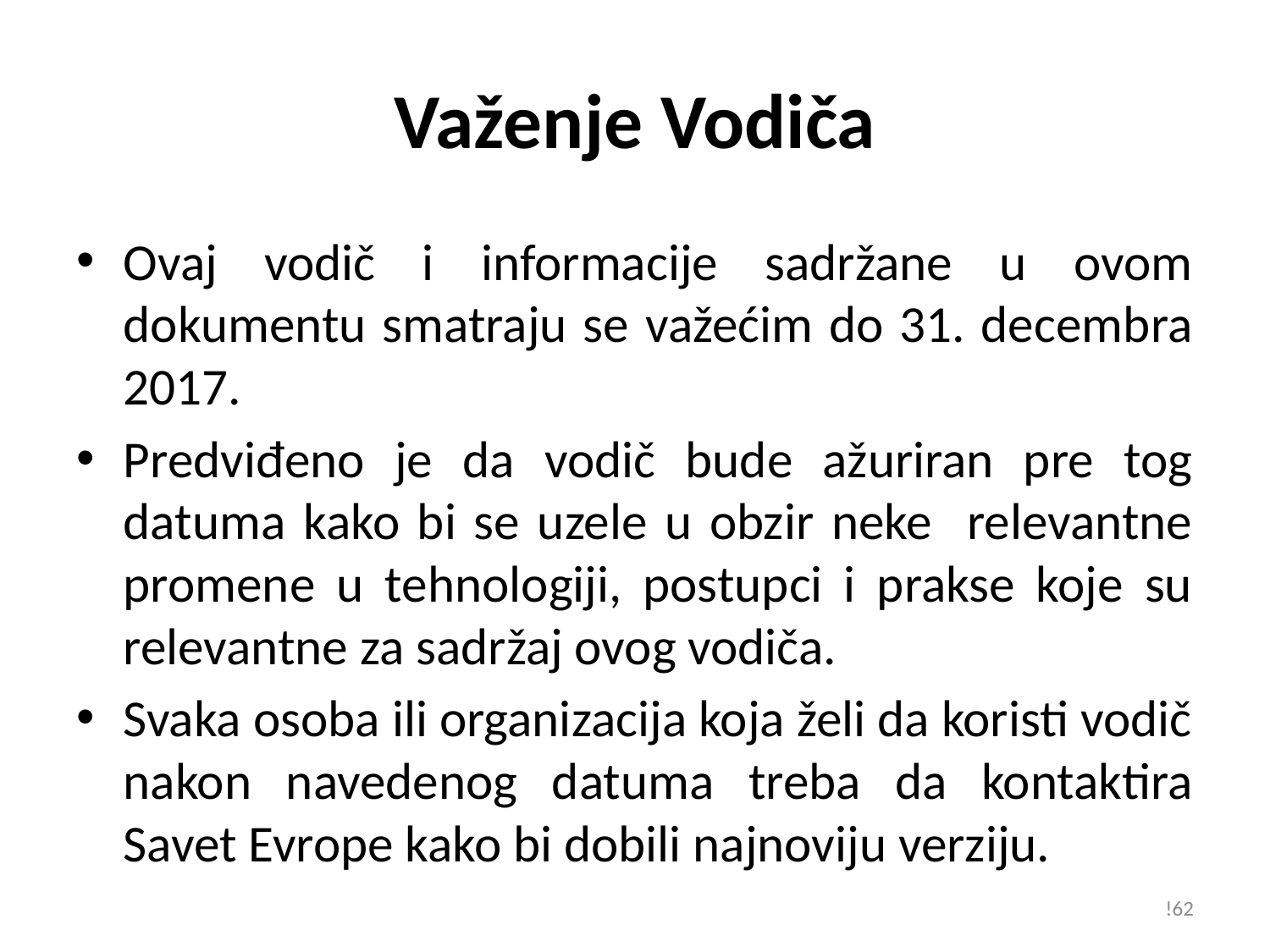

# Važenje Vodiča
Ovaj vodič i informacije sadržane u ovom dokumentu smatraju se važećim do 31. decembra 2017.
Predviđeno je da vodič bude ažuriran pre tog datuma kako bi se uzele u obzir neke  relevantne promene u tehnologiji, postupci i prakse koje su relevantne za sadržaj ovog vodiča.
Svaka osoba ili organizacija koja želi da koristi vodič nakon navedenog datuma treba da kontaktira Savet Evrope kako bi dobili najnoviju verziju.

!62